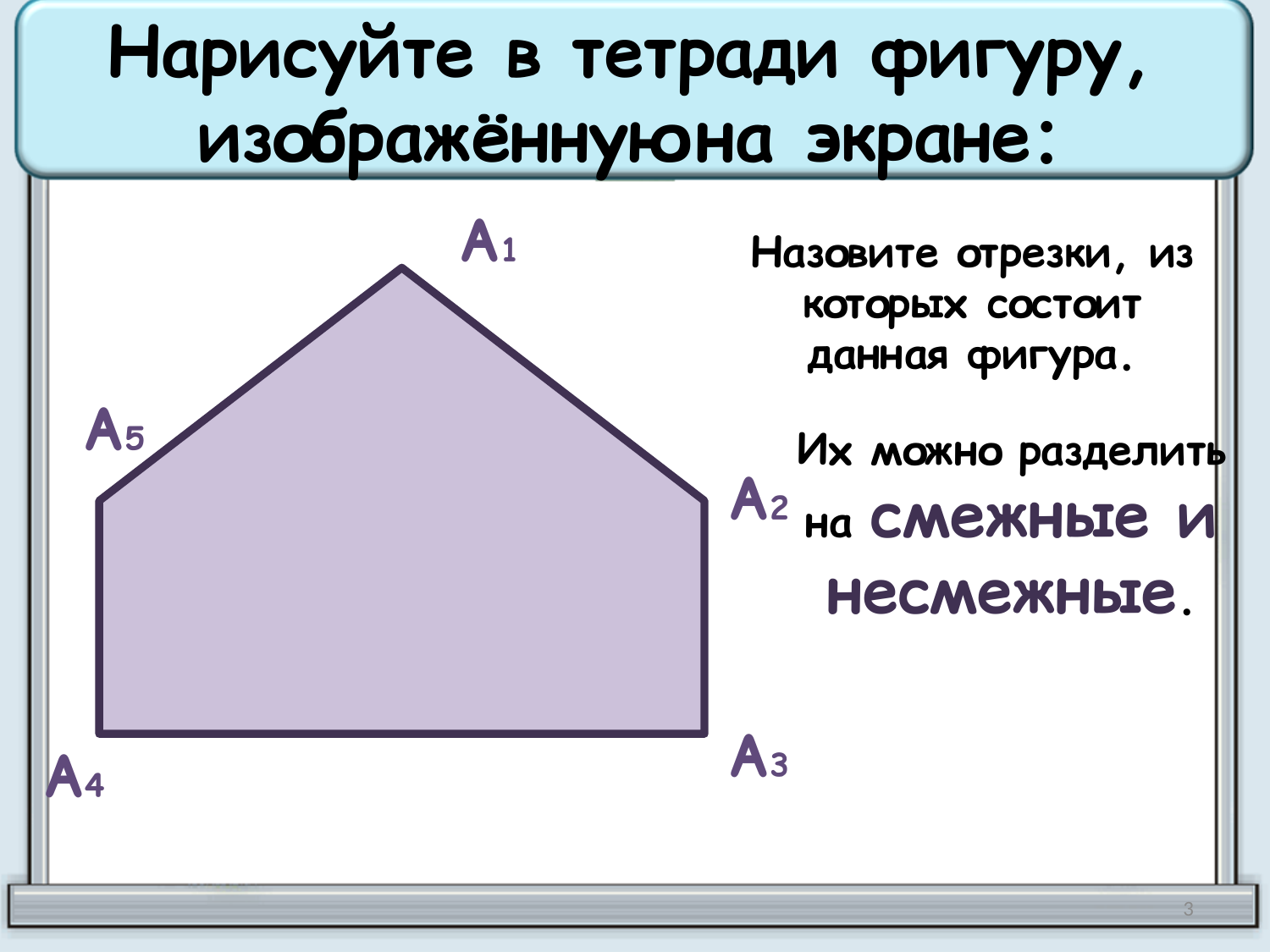

Нарисуйте в тетради фигуру, изображённую на экране:

А1
Назовите отрезки, из которых состоит данная фигура.
А5
Их можно разделить на смежные и несмежные.
А2
А3
А4
3